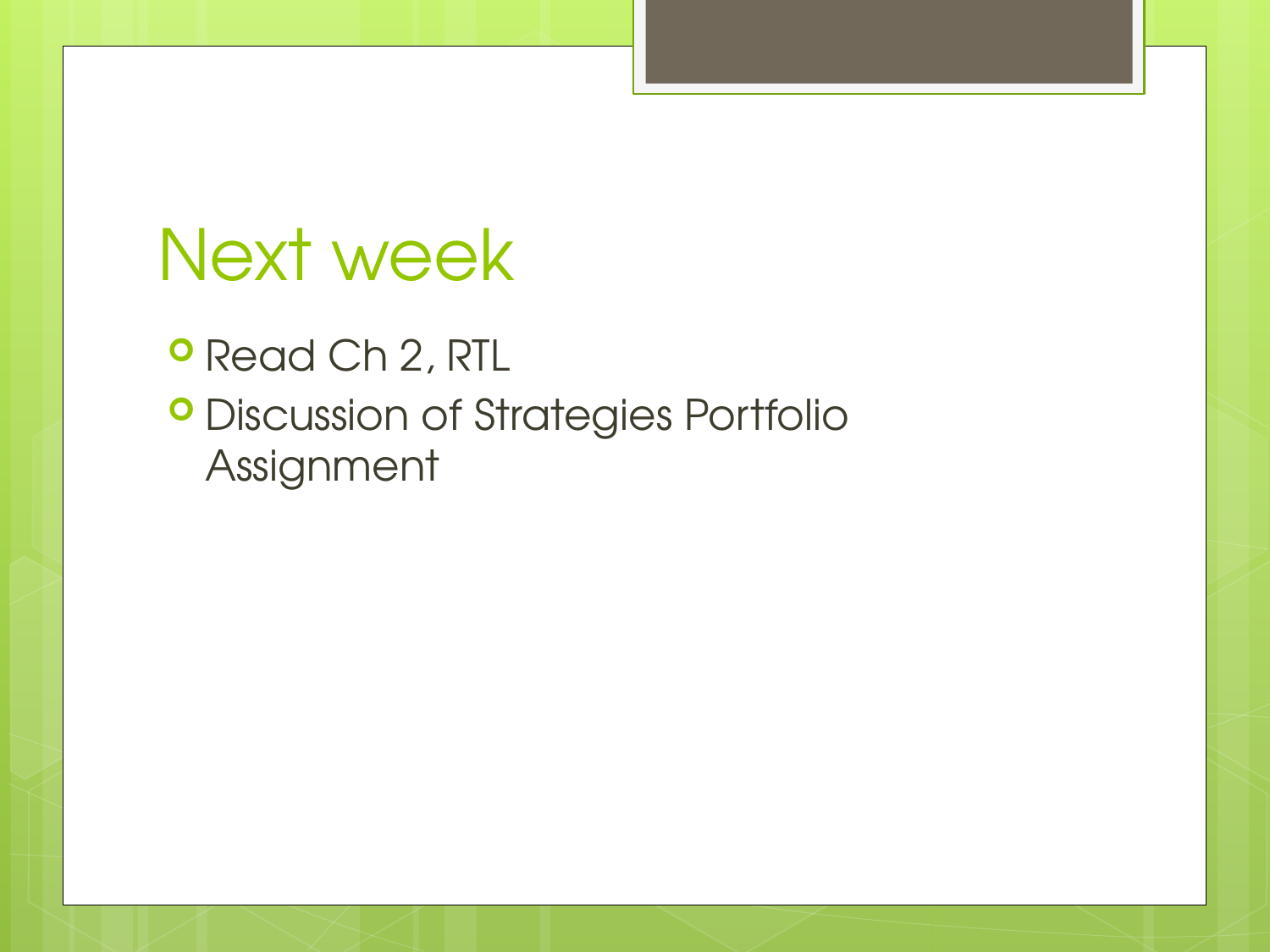

# Next week
Read Ch 2, RTL
Discussion of Strategies Portfolio Assignment